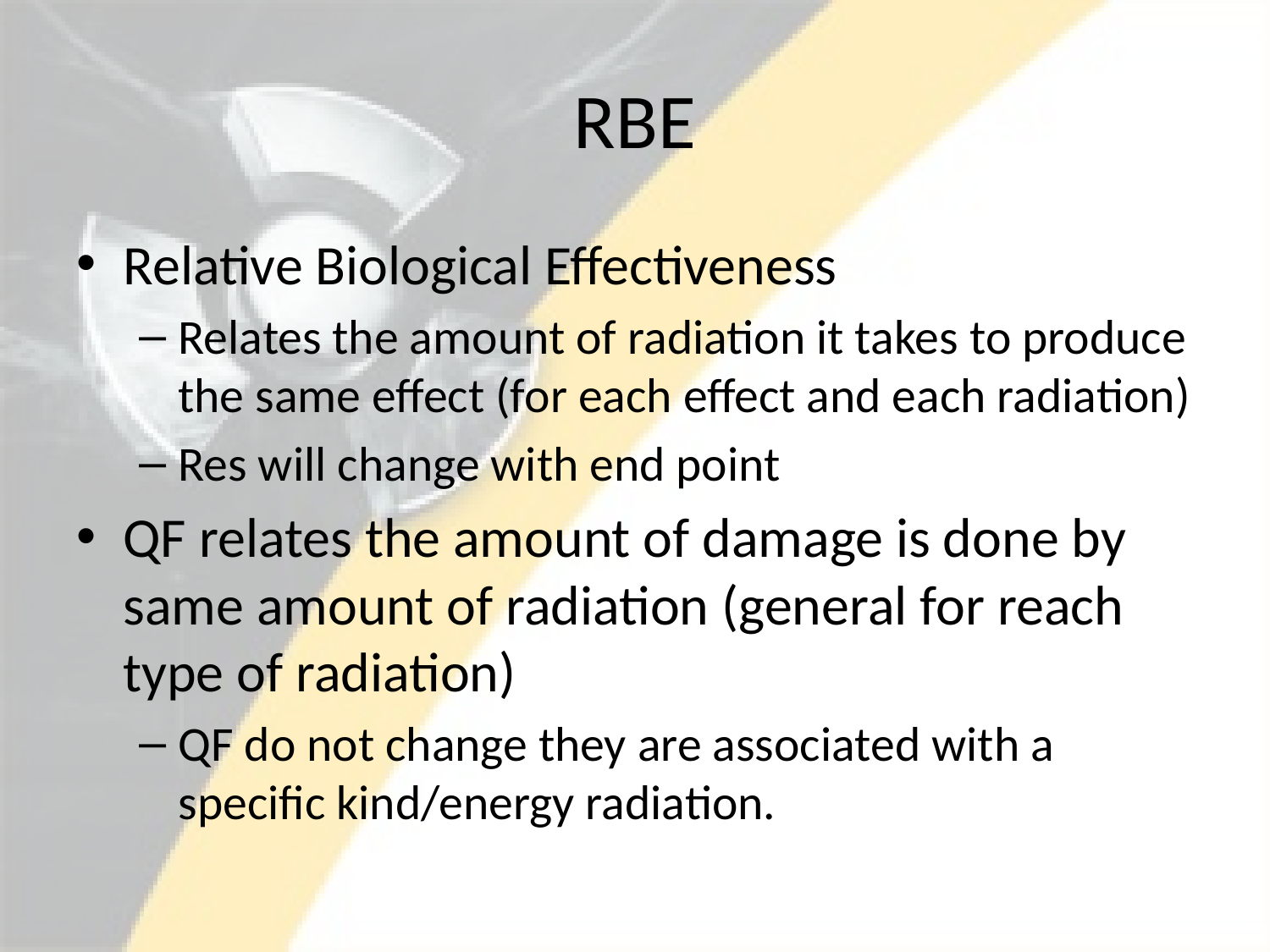

# RBE
Relative Biological Effectiveness
Relates the amount of radiation it takes to produce the same effect (for each effect and each radiation)
Res will change with end point
QF relates the amount of damage is done by same amount of radiation (general for reach type of radiation)
QF do not change they are associated with a specific kind/energy radiation.